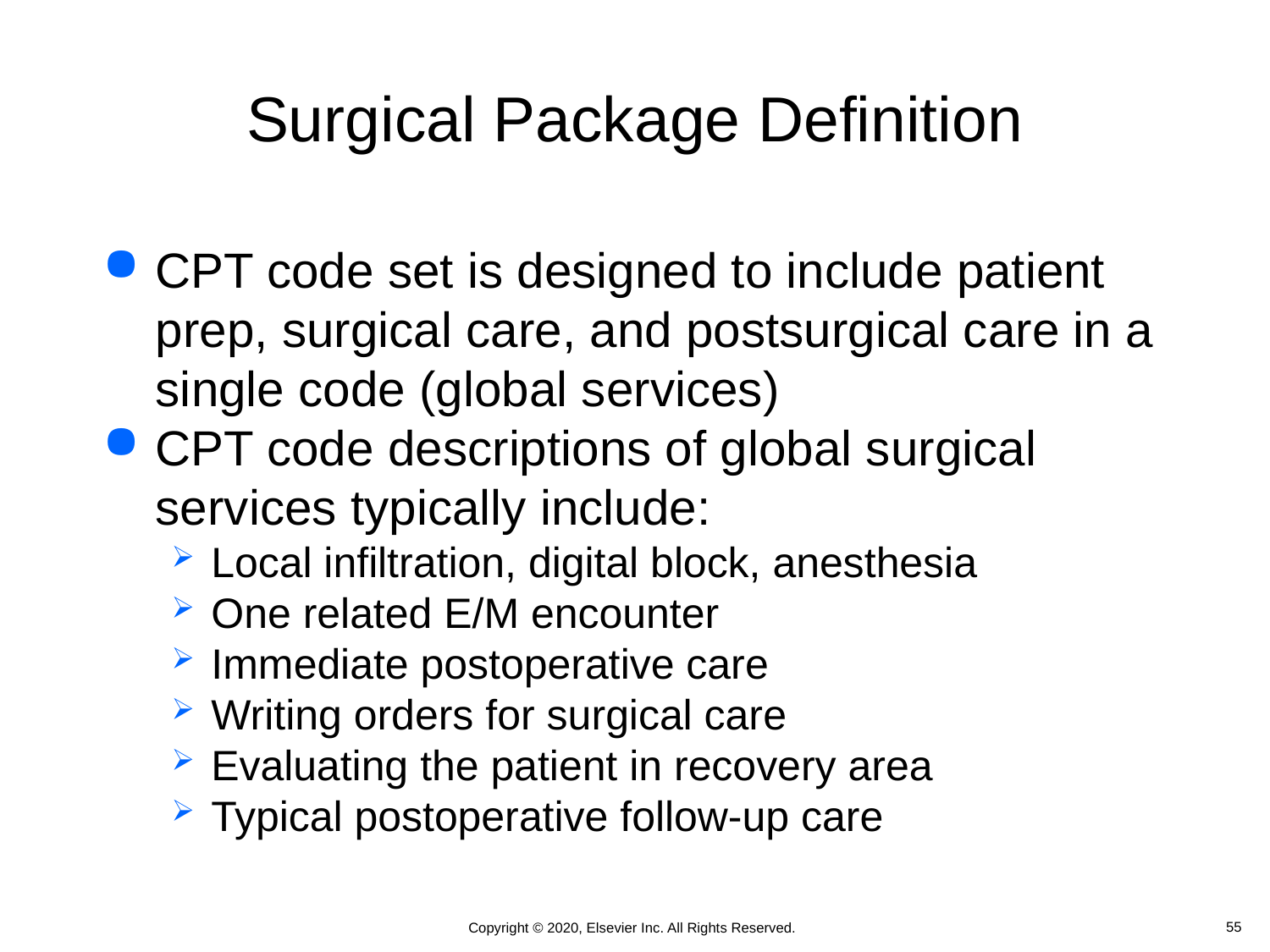

# Surgical Package Definition
CPT code set is designed to include patient prep, surgical care, and postsurgical care in a single code (global services)
CPT code descriptions of global surgical services typically include:
Local infiltration, digital block, anesthesia
One related E/M encounter
Immediate postoperative care
Writing orders for surgical care
Evaluating the patient in recovery area
Typical postoperative follow-up care
 55